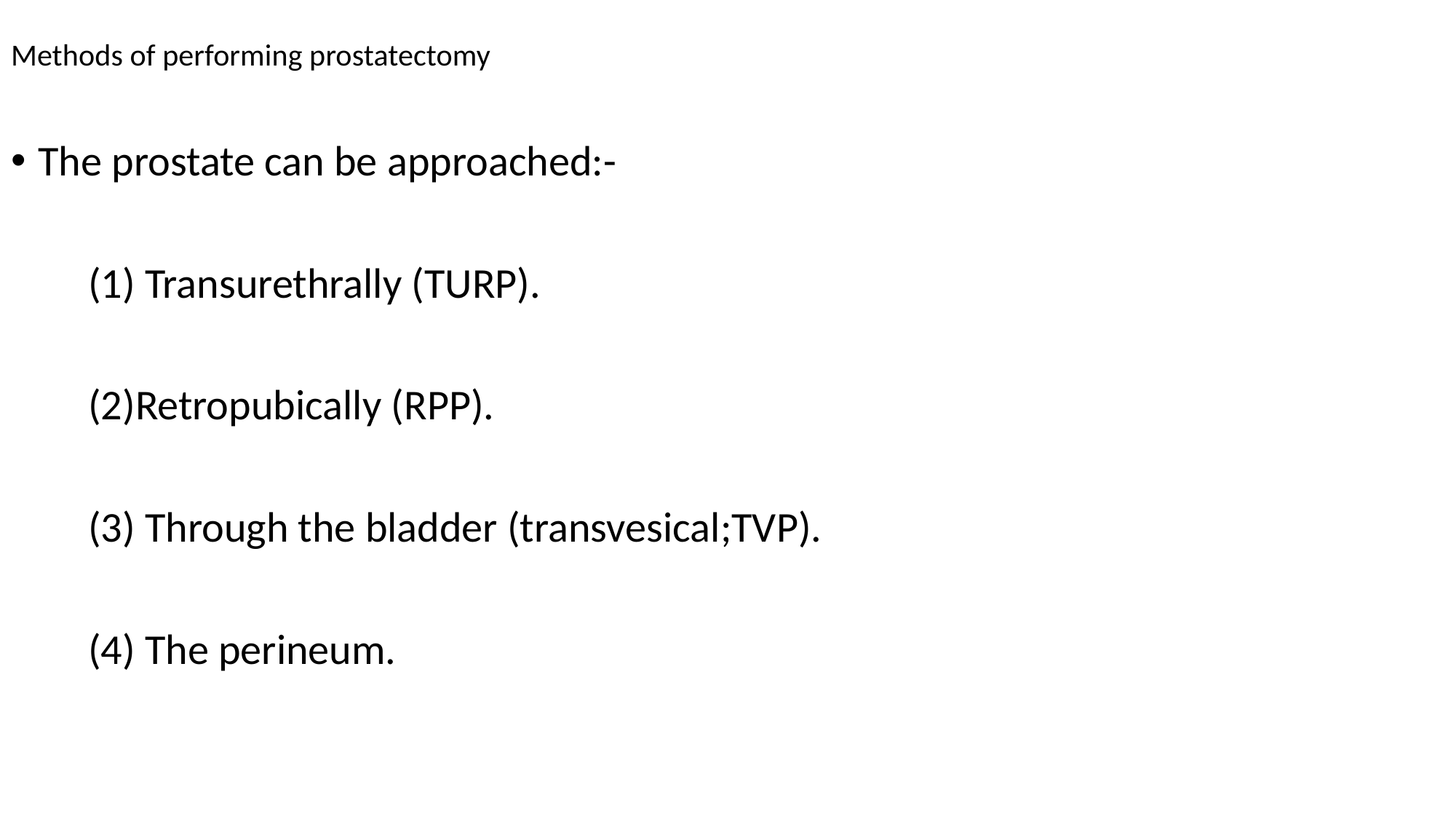

# Methods of performing prostatectomy
The prostate can be approached:-

        (1) Transurethrally (TURP).

        (2)Retropubically (RPP).

        (3) Through the bladder (transvesical;TVP).

        (4) The perineum.